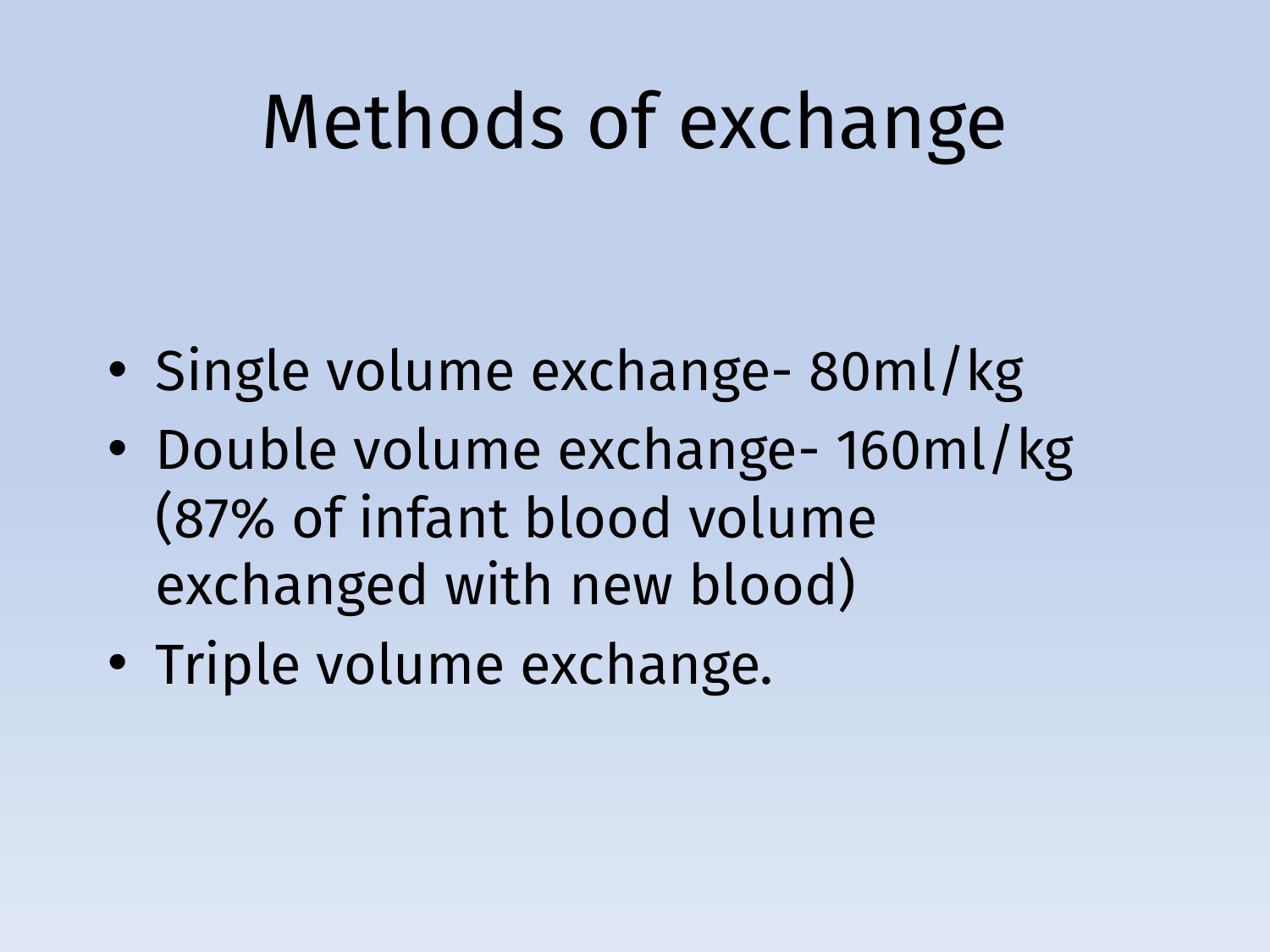

Methods of exchange
Single volume exchange- 80ml/kg
Double volume exchange- 160ml/kg (87% of infant blood volume exchanged with new blood)
Triple volume exchange.